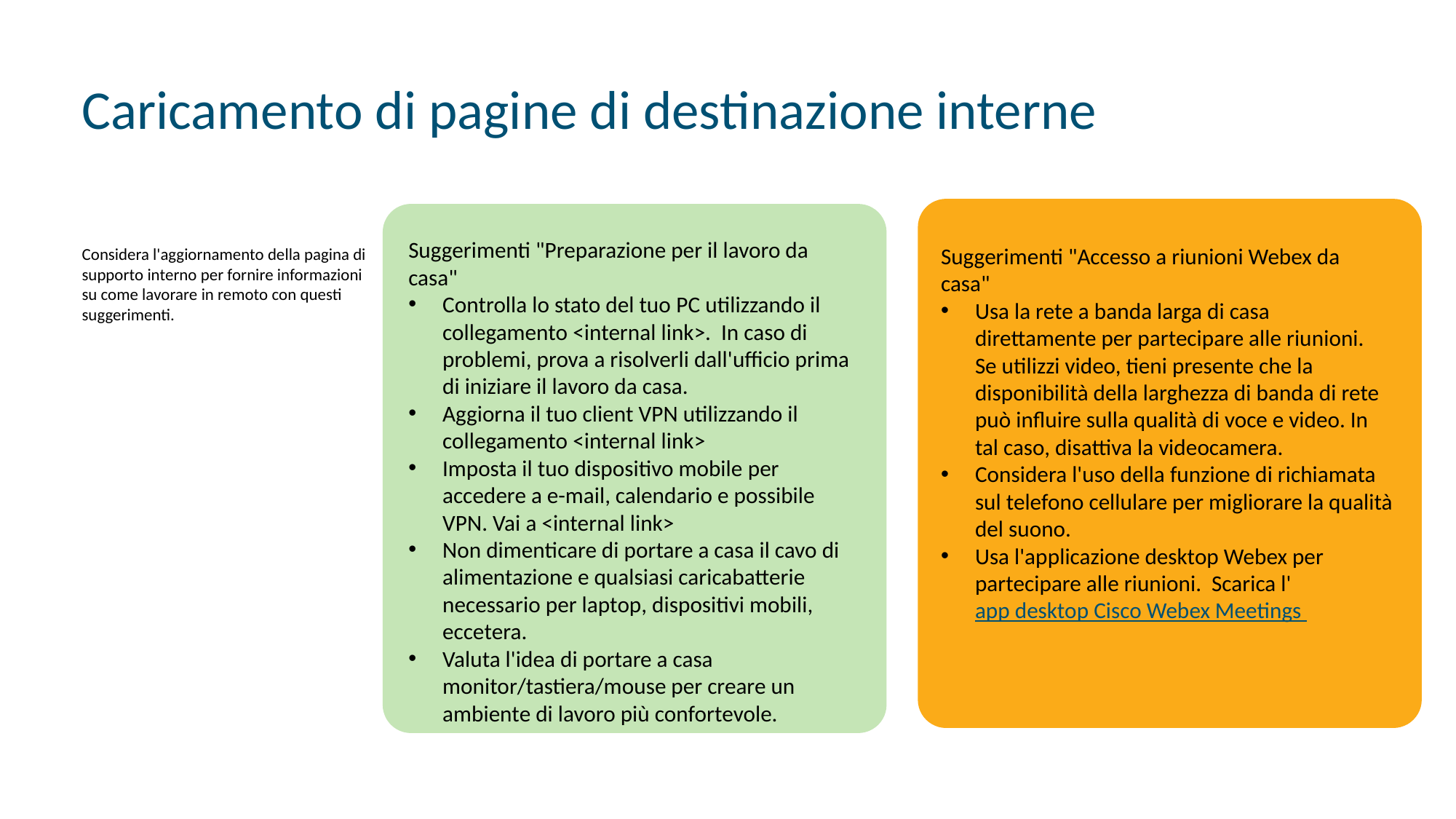

Caricamento di pagine di destinazione interne

Suggerimenti "Preparazione per il lavoro da casa"
Controlla lo stato del tuo PC utilizzando il collegamento <internal link>.  In caso di problemi, prova a risolverli dall'ufficio prima di iniziare il lavoro da casa.
Aggiorna il tuo client VPN utilizzando il collegamento <internal link>
Imposta il tuo dispositivo mobile per accedere a e-mail, calendario e possibile VPN. Vai a <internal link>
Non dimenticare di portare a casa il cavo di alimentazione e qualsiasi caricabatterie necessario per laptop, dispositivi mobili, eccetera.
Valuta l'idea di portare a casa monitor/tastiera/mouse per creare un ambiente di lavoro più confortevole.
Suggerimenti "Accesso a riunioni Webex da casa"
Usa la rete a banda larga di casa direttamente per partecipare alle riunioni.  Se utilizzi video, tieni presente che la disponibilità della larghezza di banda di rete può influire sulla qualità di voce e video. In tal caso, disattiva la videocamera.
Considera l'uso della funzione di richiamata sul telefono cellulare per migliorare la qualità del suono.
Usa l'applicazione desktop Webex per partecipare alle riunioni.  Scarica l'app desktop Cisco Webex Meetings
Considera l'aggiornamento della pagina di supporto interno per fornire informazioni su come lavorare in remoto con questi suggerimenti.